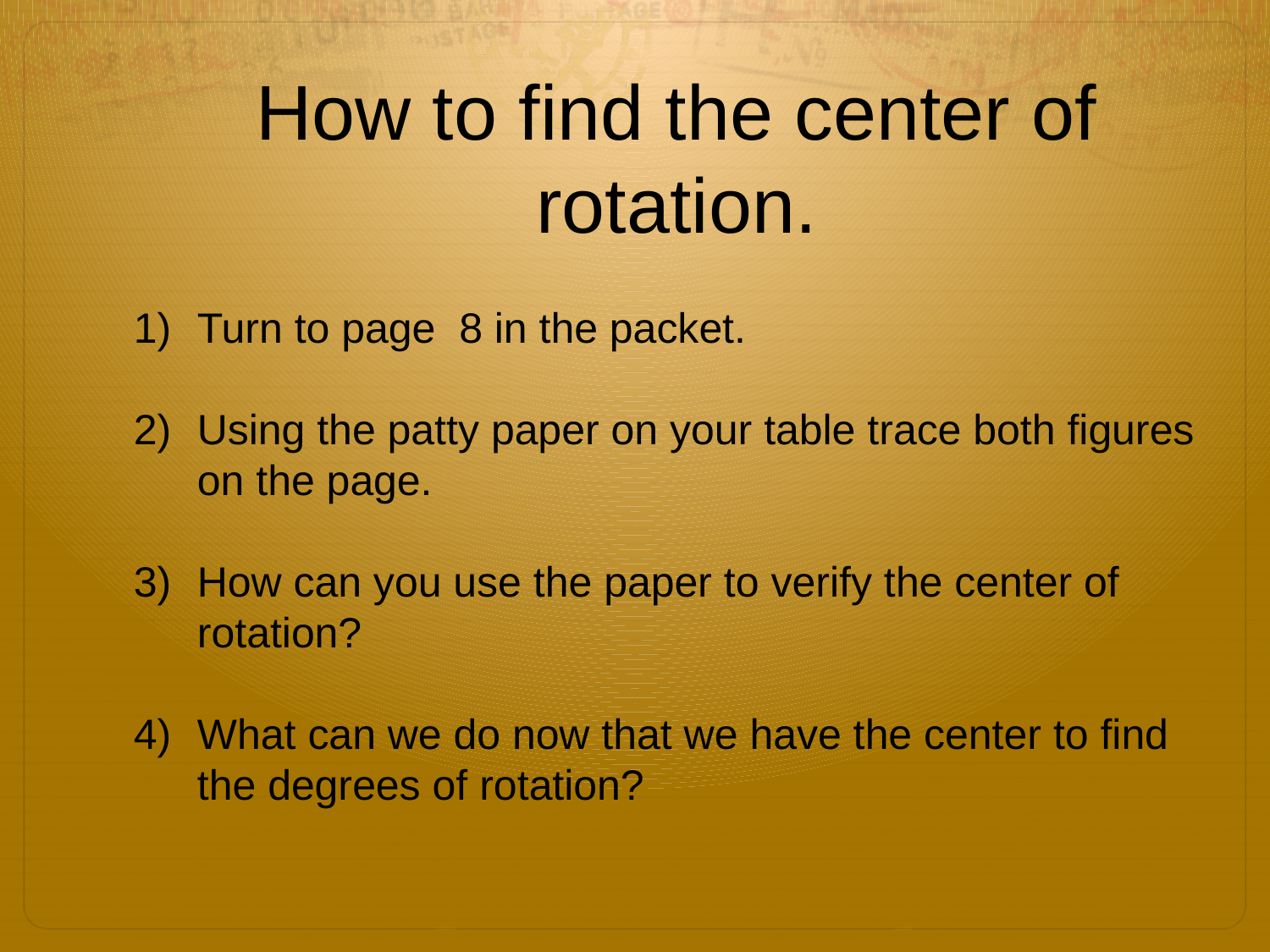

# How to find the center of rotation.
Turn to page  8 in the packet.

Using the patty paper on your table trace both figures on the page.

How can you use the paper to verify the center of rotation?

What can we do now that we have the center to find the degrees of rotation?